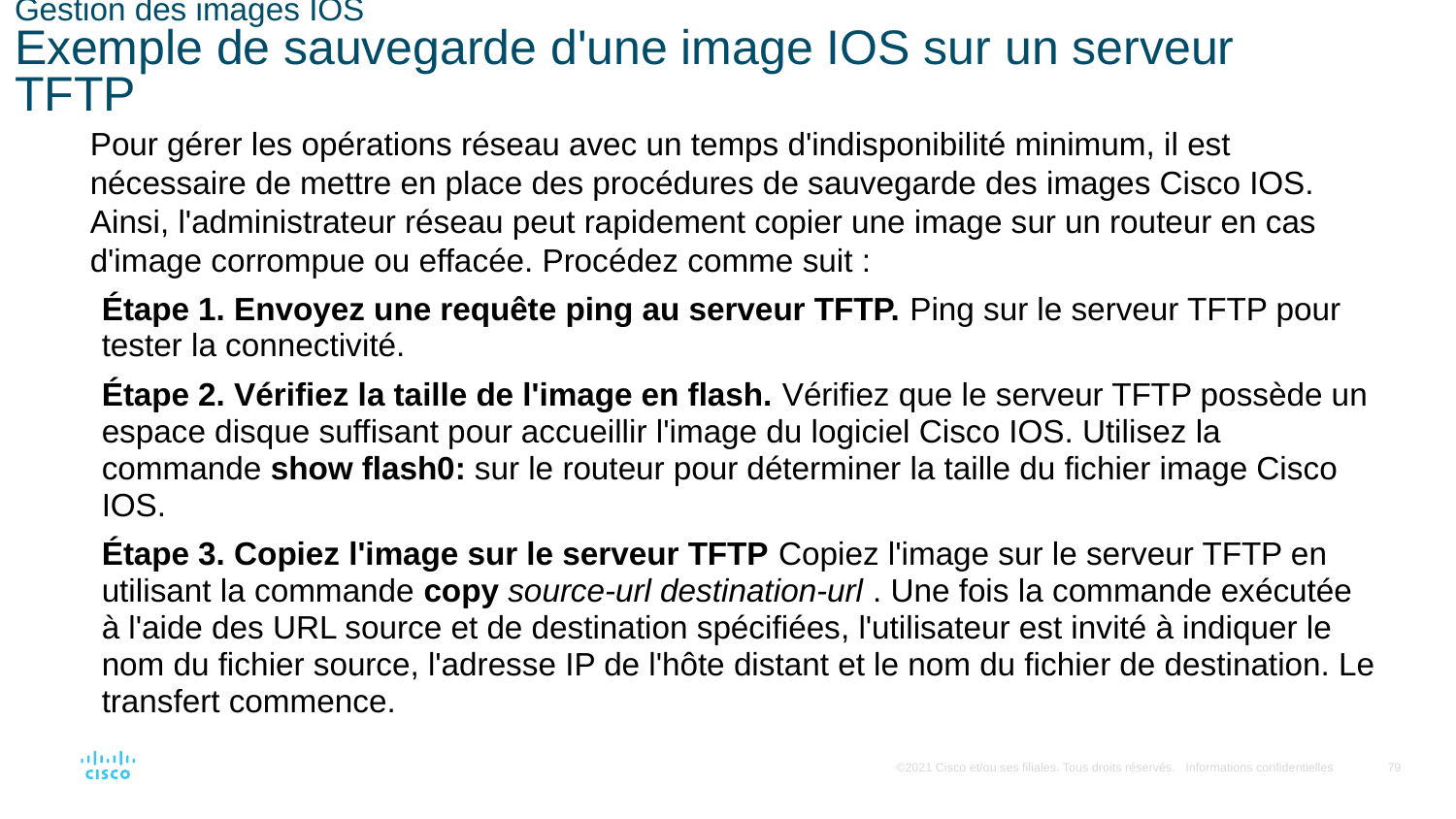

# Gestion des images IOS Exemple de sauvegarde d'une image IOS sur un serveur TFTP
Pour gérer les opérations réseau avec un temps d'indisponibilité minimum, il est nécessaire de mettre en place des procédures de sauvegarde des images Cisco IOS. Ainsi, l'administrateur réseau peut rapidement copier une image sur un routeur en cas d'image corrompue ou effacée. Procédez comme suit :
Étape 1. Envoyez une requête ping au serveur TFTP. Ping sur le serveur TFTP pour tester la connectivité.
Étape 2. Vérifiez la taille de l'image en flash. Vérifiez que le serveur TFTP possède un espace disque suffisant pour accueillir l'image du logiciel Cisco IOS. Utilisez la commande show flash0: sur le routeur pour déterminer la taille du fichier image Cisco IOS.
Étape 3. Copiez l'image sur le serveur TFTP Copiez l'image sur le serveur TFTP en utilisant la commande copy source-url destination-url . Une fois la commande exécutée à l'aide des URL source et de destination spécifiées, l'utilisateur est invité à indiquer le nom du fichier source, l'adresse IP de l'hôte distant et le nom du fichier de destination. Le transfert commence.